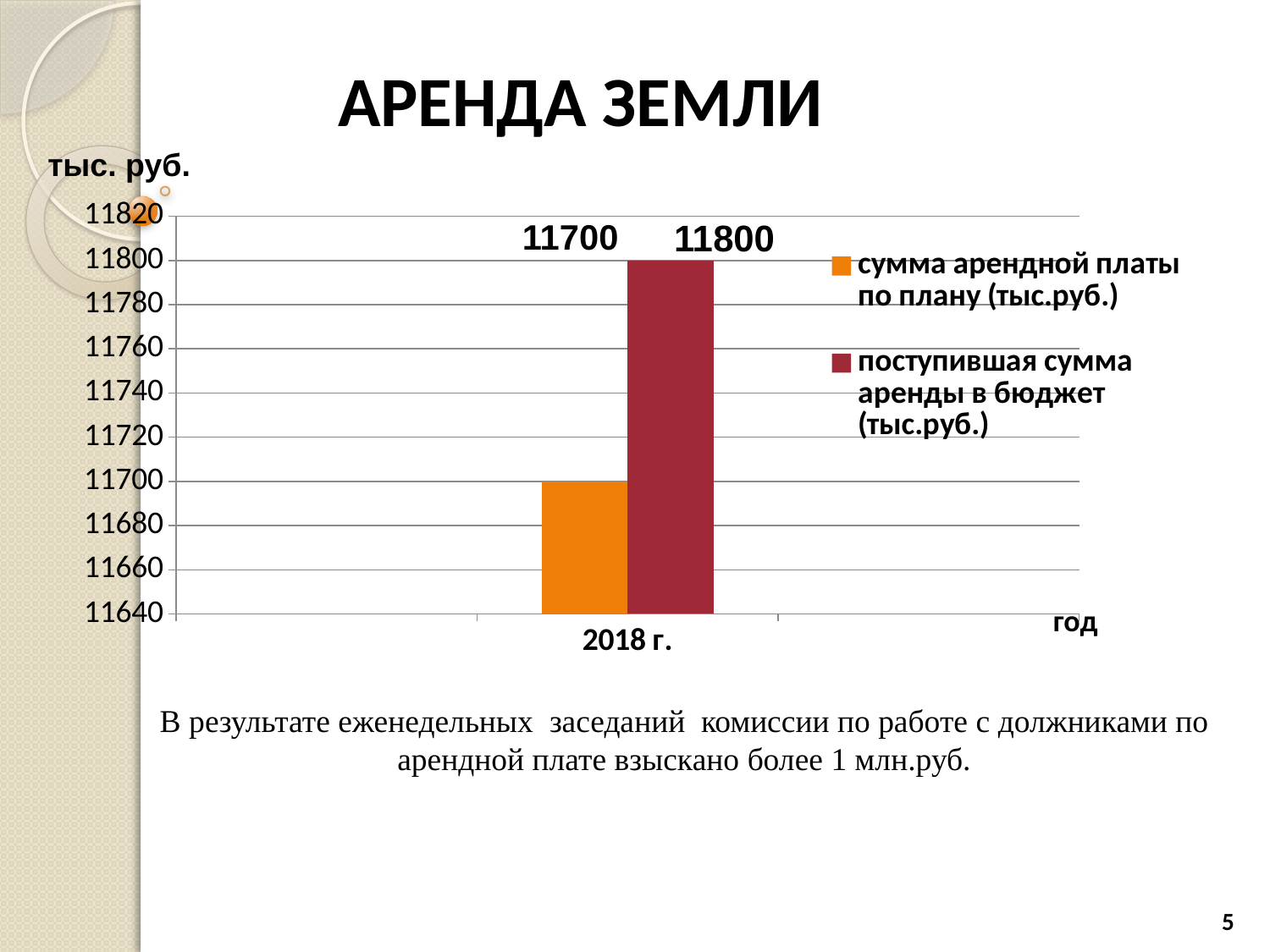

АРЕНДА ЗЕМЛИ
тыс. руб.

### Chart

| Category | сумма арендной платы по плану (тыс.руб.) | поступившая сумма аренды в бюджет (тыс.руб.) |
|---|---|---|
|  | None | None |
| 2018 г. | 11700.0 | 11800.0 |
11700
11800

год
В результате еженедельных  заседаний  комиссии по работе с должниками по арендной плате взыскано более 1 млн.руб.
5